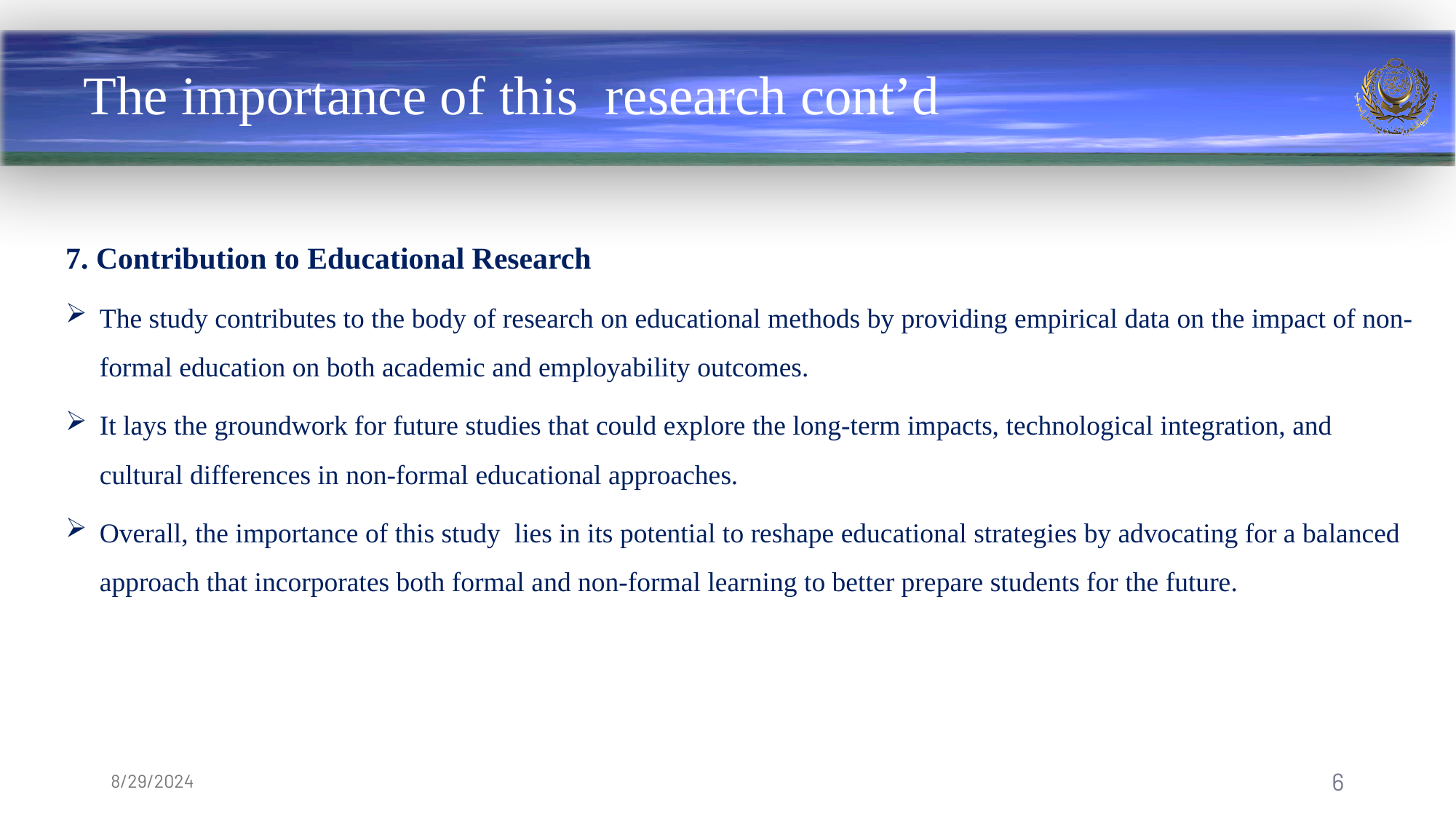

The importance of this  research cont’d
7. Contribution to Educational Research
The study contributes to the body of research on educational methods by providing empirical data on the impact of non-formal education on both academic and employability outcomes.
It lays the groundwork for future studies that could explore the long-term impacts, technological integration, and cultural differences in non-formal educational approaches.
Overall, the importance of this study  lies in its potential to reshape educational strategies by advocating for a balanced approach that incorporates both formal and non-formal learning to better prepare students for the future.

8/29/2024

6